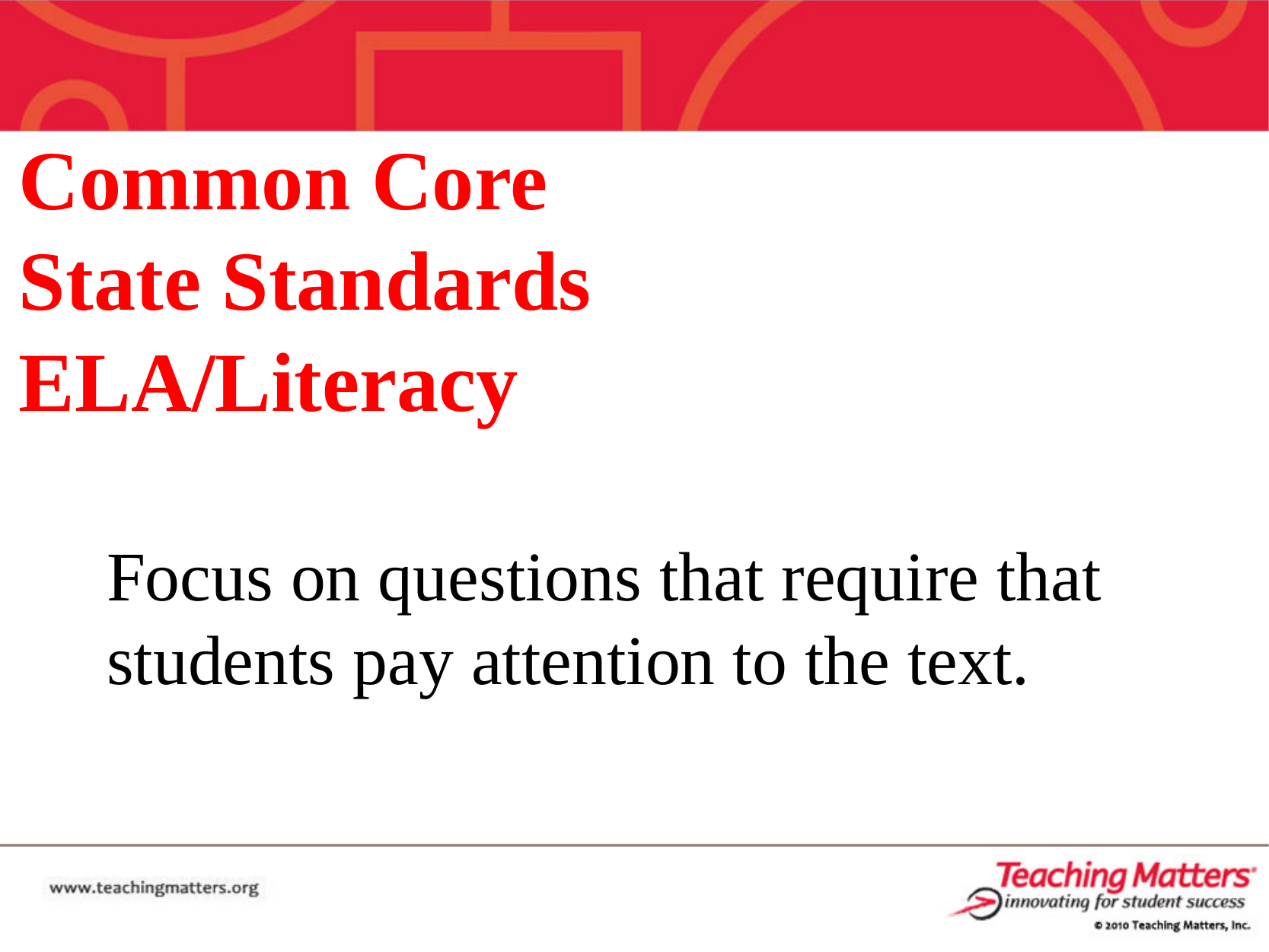

Common Core
State Standards
ELA/Literacy
Focus on questions that require that students pay attention to the text.